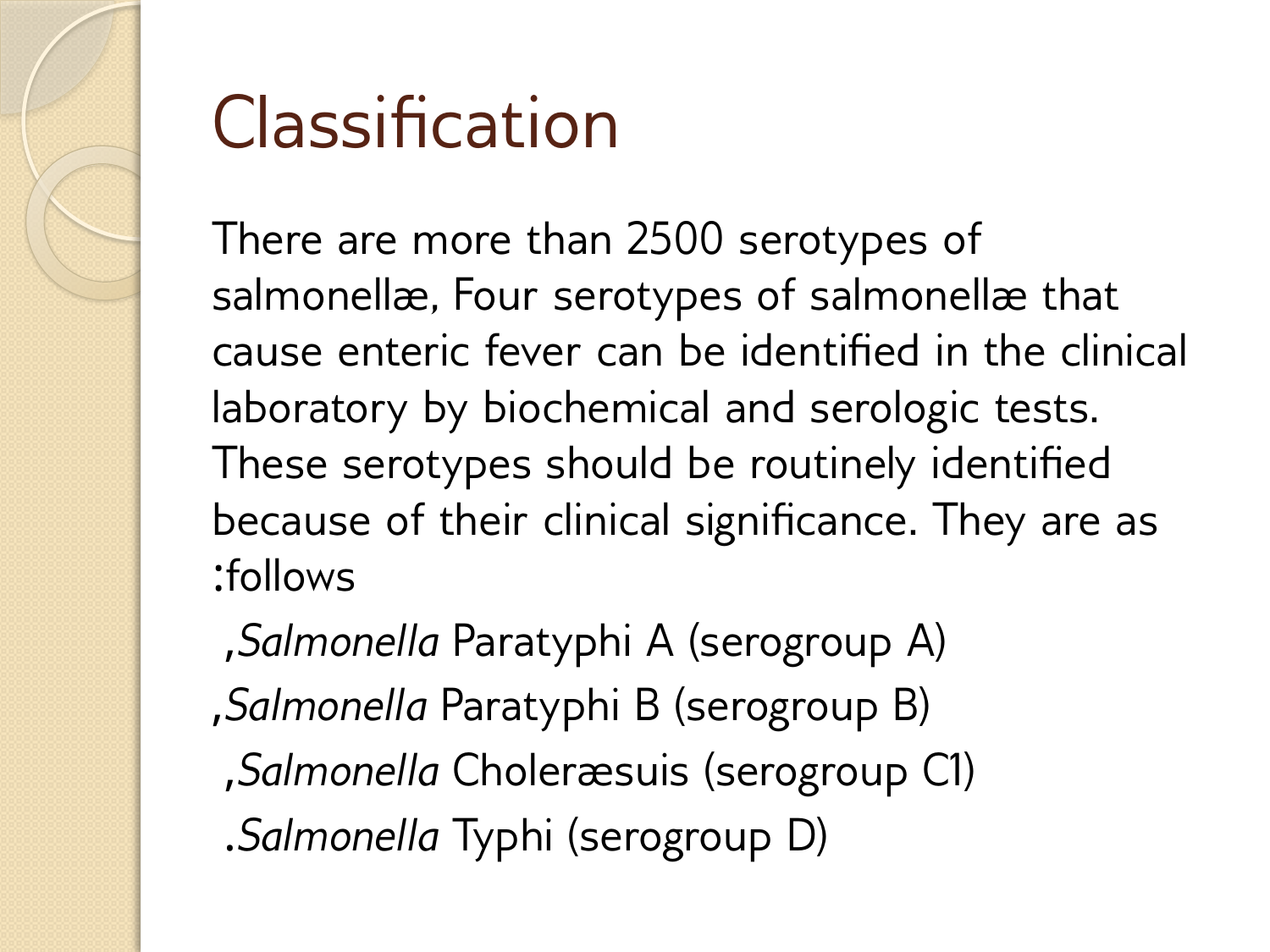

# Classification
There are more than 2500 serotypes of salmonellae, Four serotypes of salmonellae that cause enteric fever can be identified in the clinical laboratory by biochemical and serologic tests. These serotypes should be routinely identified because of their clinical significance. They are as follows:
 Salmonella Paratyphi A (serogroup A),
Salmonella Paratyphi B (serogroup B),
 Salmonella Choleraesuis (serogroup C1),
 Salmonella Typhi (serogroup D).